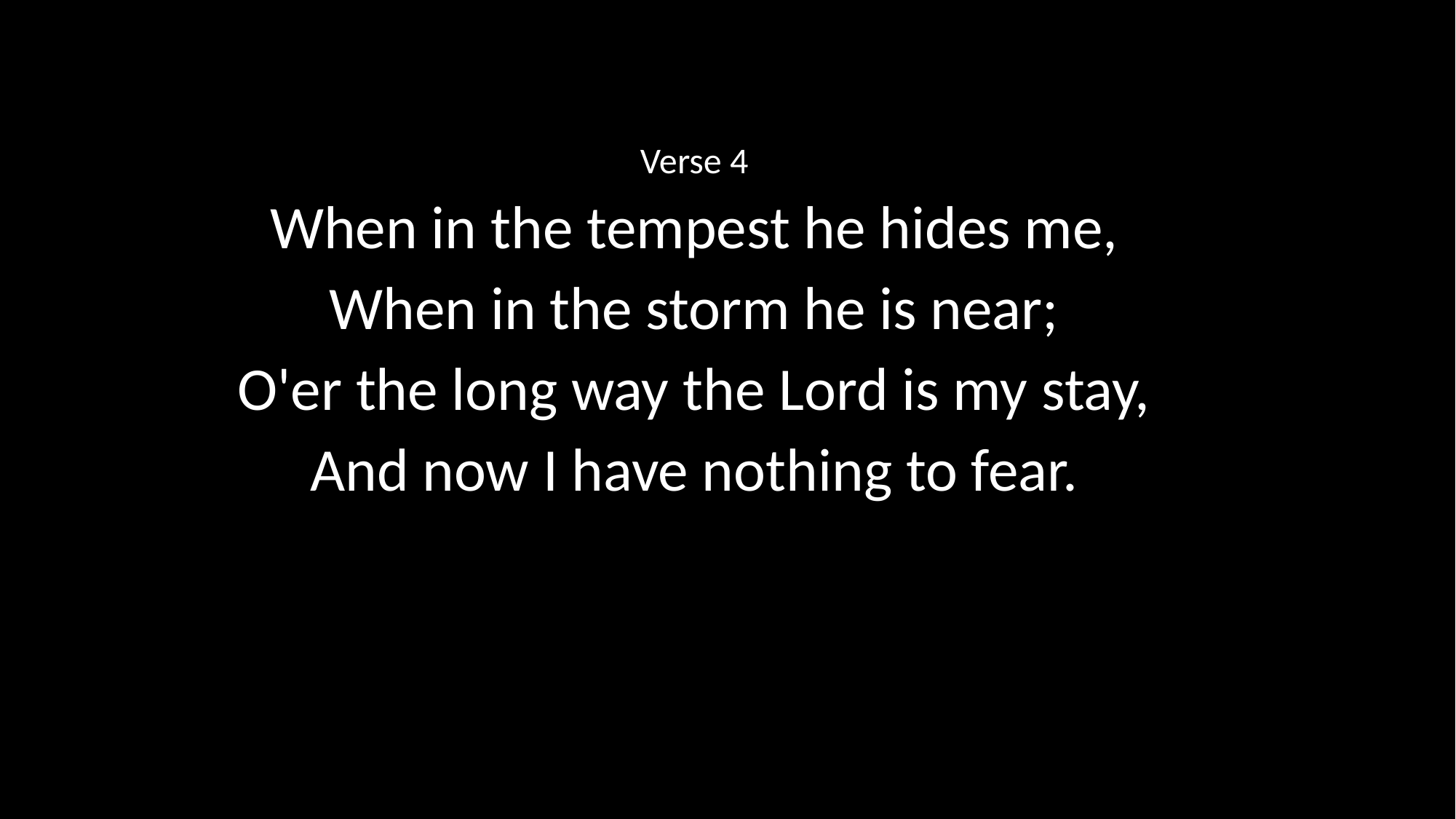

Verse 4
When in the tempest he hides me,
When in the storm he is near;
O'er the long way the Lord is my stay,
And now I have nothing to fear.